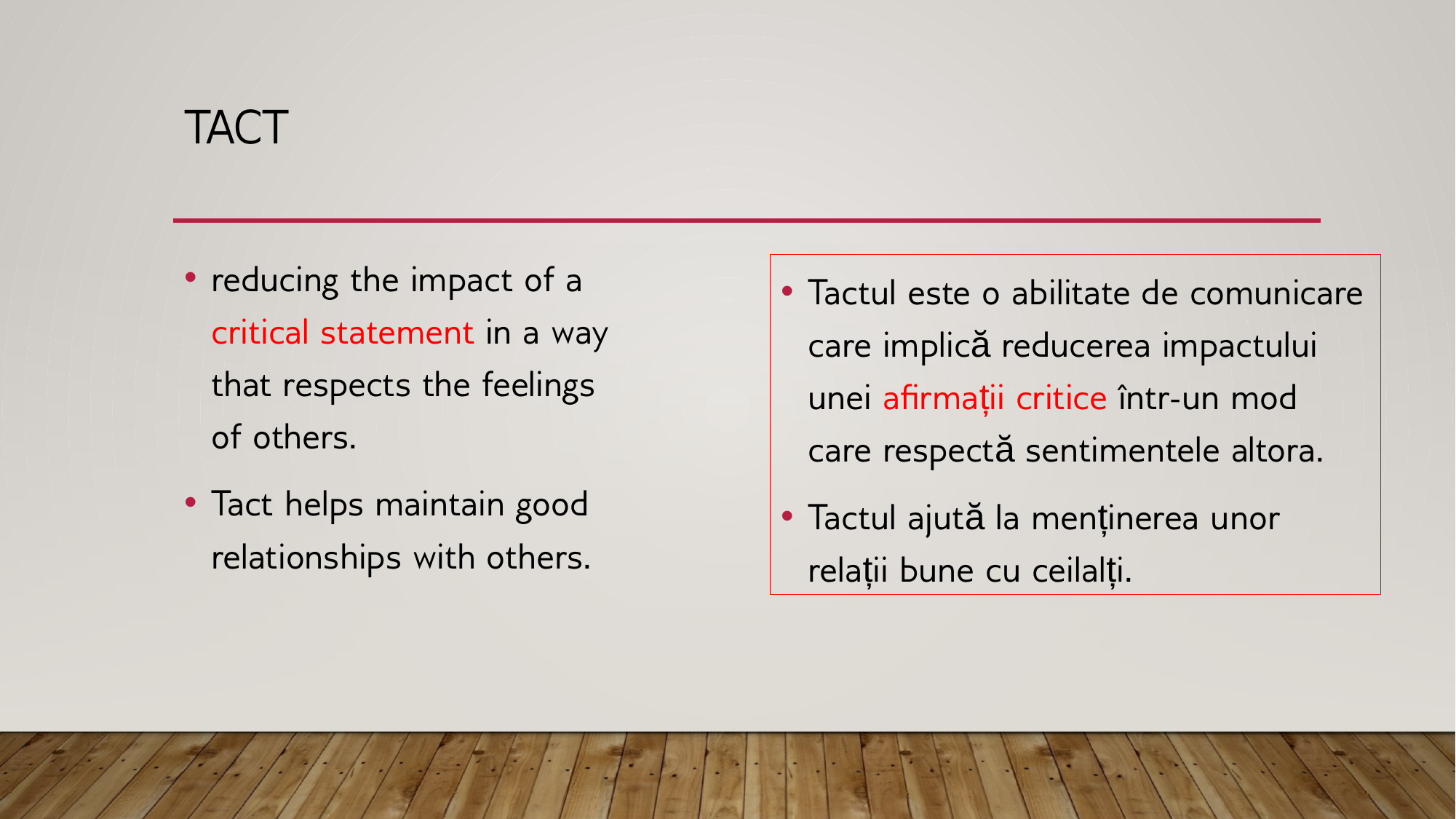

# Tact
reducing the impact of a critical statement in a way that respects the feelings of others.
Tact helps maintain good relationships with others.
Tactul este o abilitate de comunicare care implică reducerea impactului unei afirmații critice într-un mod care respectă sentimentele altora.
Tactul ajută la menținerea unor relații bune cu ceilalți.